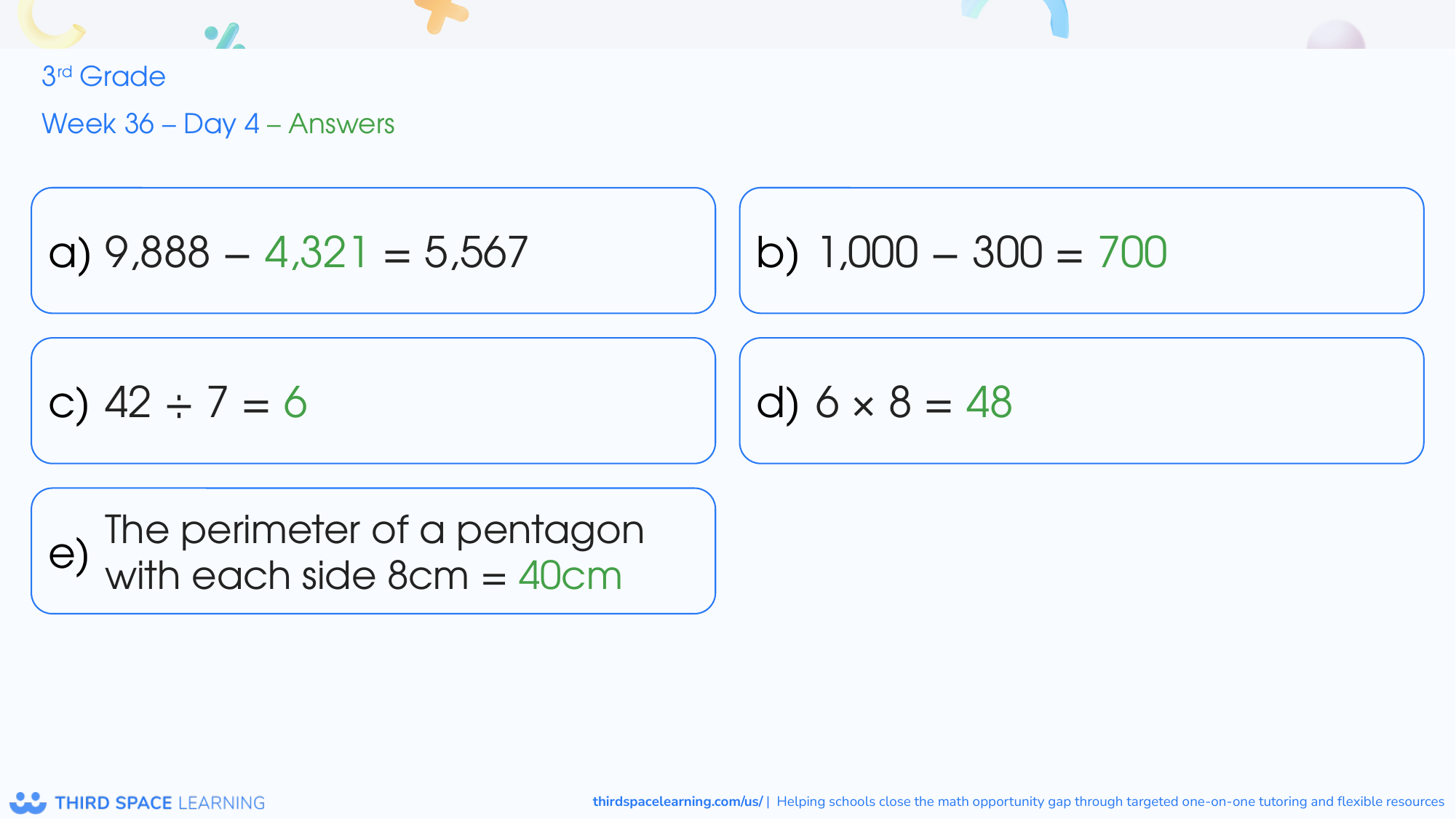

3rd Grade
Week 36 – Day 4 – Answers
9,888 − 4,321 = 5,567
1,000 − 300 = 700
42 ÷ 7 = 6
6 × 8 = 48
The perimeter of a pentagon with each side 8cm = 40cm